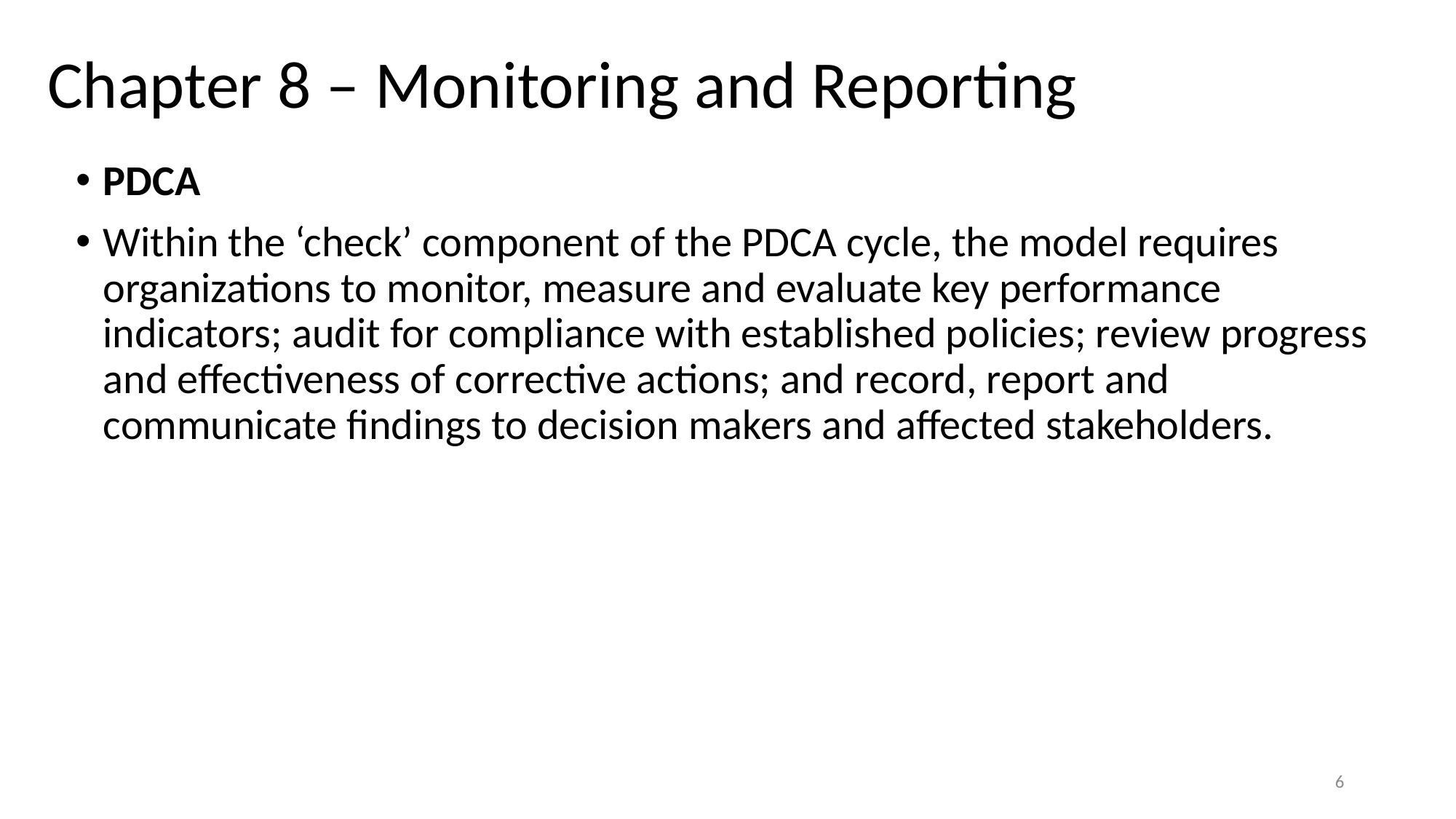

# Chapter 8 – Monitoring and Reporting
PDCA
Within the ‘check’ component of the PDCA cycle, the model requires organizations to monitor, measure and evaluate key performance indicators; audit for compliance with established policies; review progress and effectiveness of corrective actions; and record, report and communicate findings to decision makers and affected stakeholders.
6